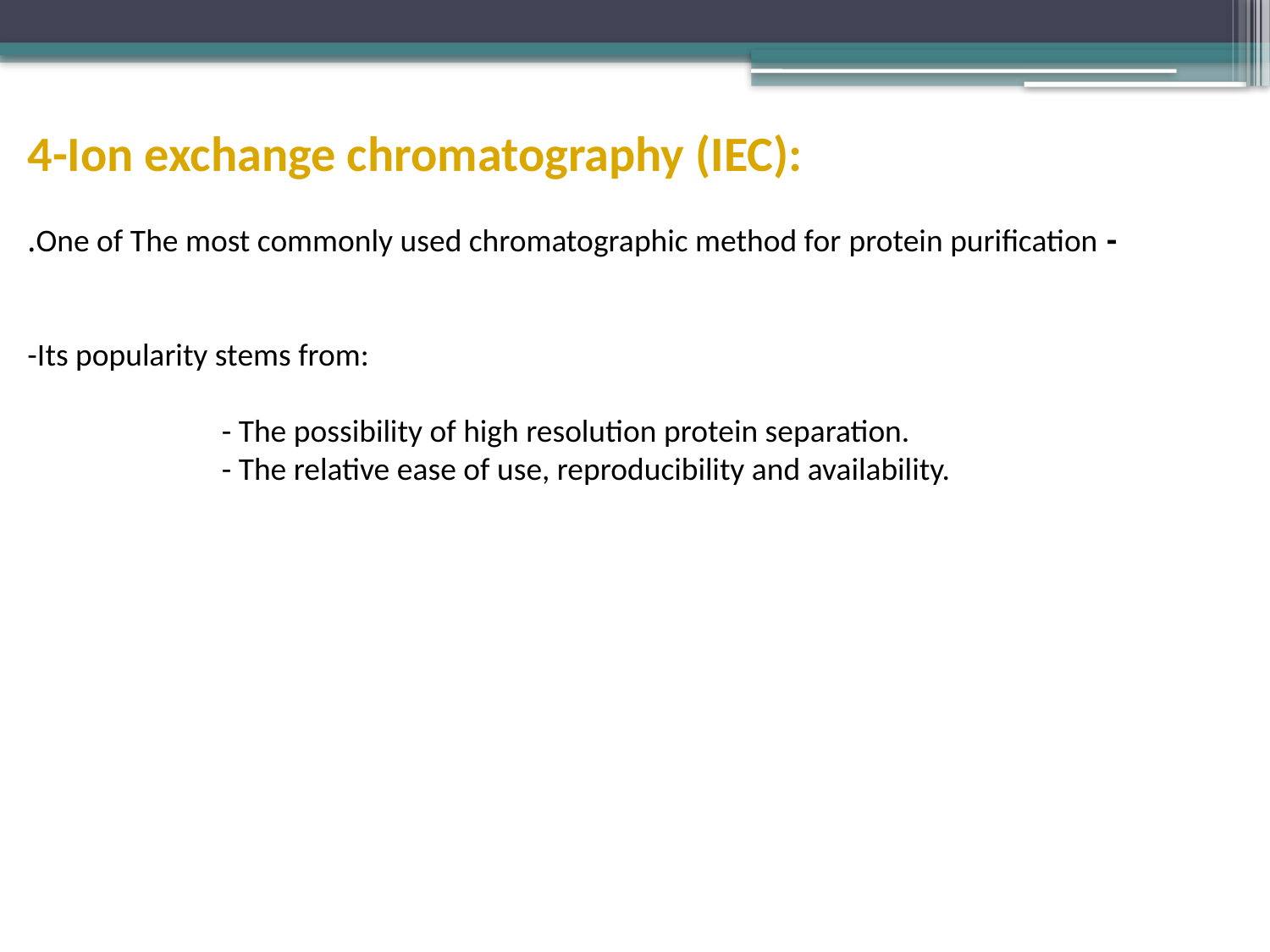

4-Ion exchange chromatography (IEC):

- One of The most commonly used chromatographic method for protein purification.

-Its popularity stems from:

                           - The possibility of high resolution protein separation.
                           - The relative ease of use, reproducibility and availability.